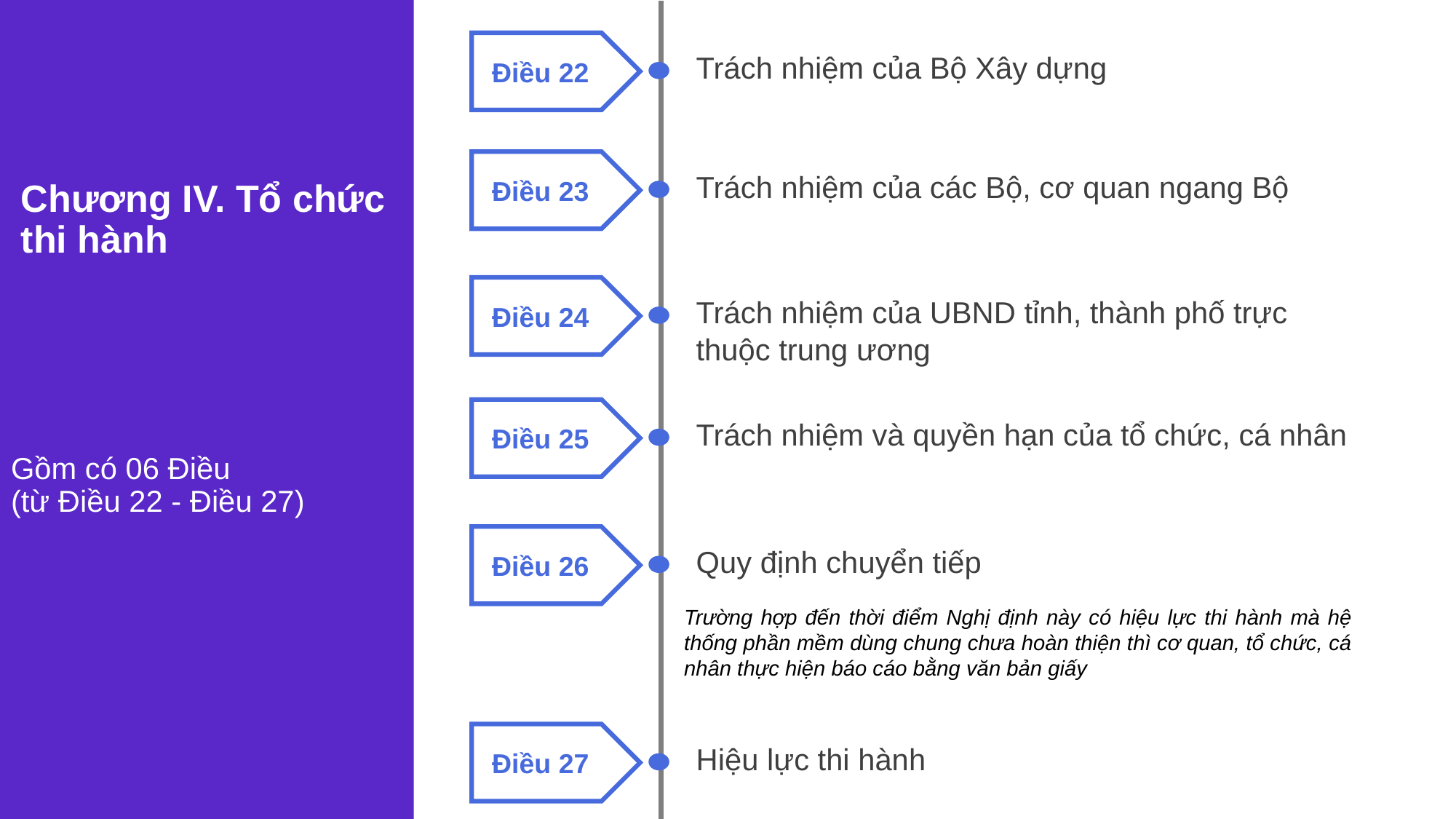

Điều 22

Trách nhiệm của Bộ Xây dựng
Chương IV. Tổ chức thi hành

Điều 23

Trách nhiệm của các Bộ, cơ quan ngang Bộ

Điều 24

Trách nhiệm của UBND tỉnh, thành phố trực thuộc trung ương

Gồm có 06 Điều
(từ Điều 22 - Điều 27)

Điều 25

Trách nhiệm và quyền hạn của tổ chức, cá nhân

Điều 26

Quy định chuyển tiếp
Trường hợp đến thời điểm Nghị định này có hiệu lực thi hành mà hệ thống phần mềm dùng chung chưa hoàn thiện thì cơ quan, tổ chức, cá nhân thực hiện báo cáo bằng văn bản giấy

Điều 27

Hiệu lực thi hành